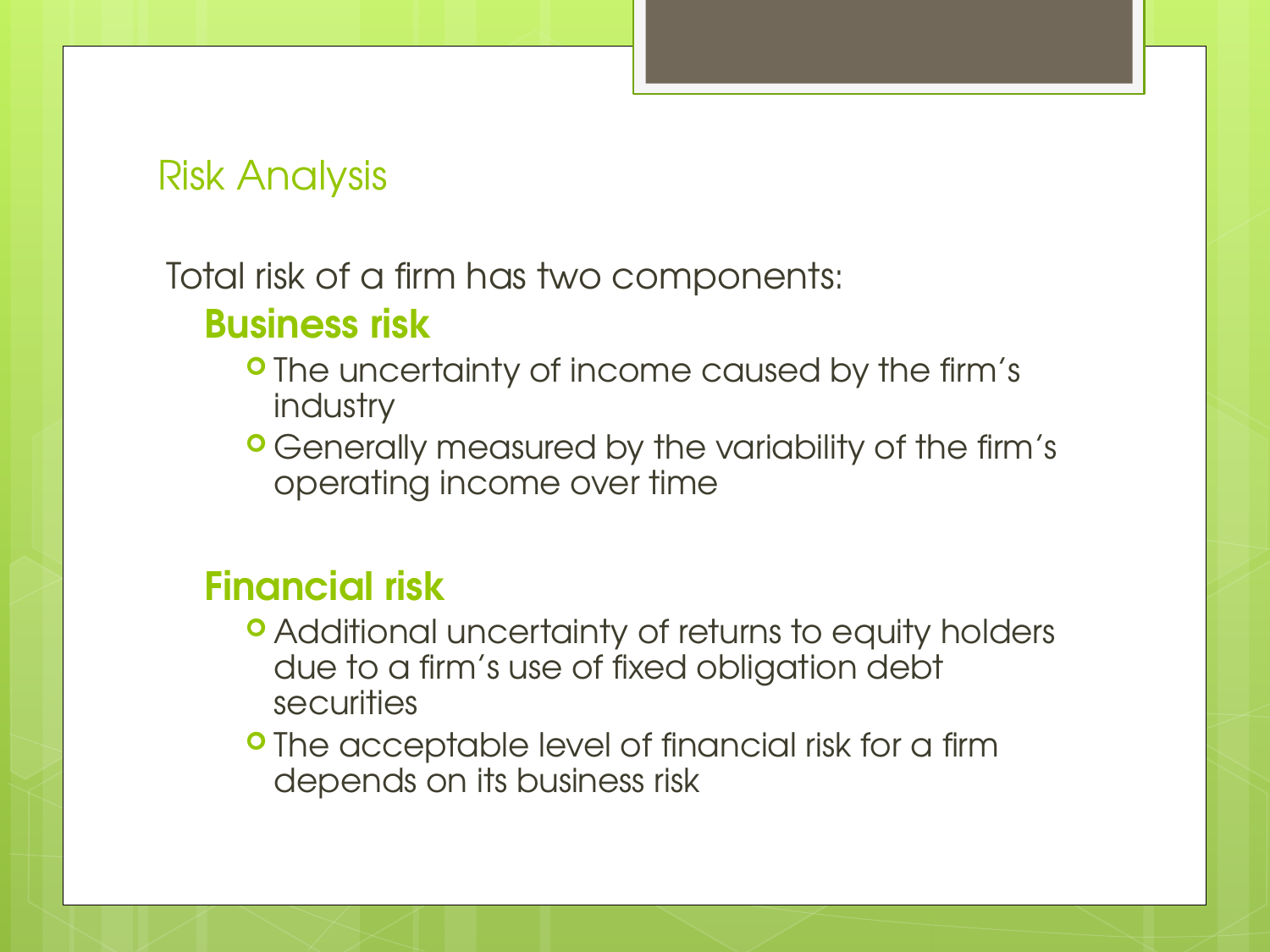

# Risk Analysis
Total risk of a firm has two components:
Business risk
The uncertainty of income caused by the firm’s industry
Generally measured by the variability of the firm’s operating income over time

Financial risk
Additional uncertainty of returns to equity holders due to a firm’s use of fixed obligation debt securities
The acceptable level of financial risk for a firm depends on its business risk